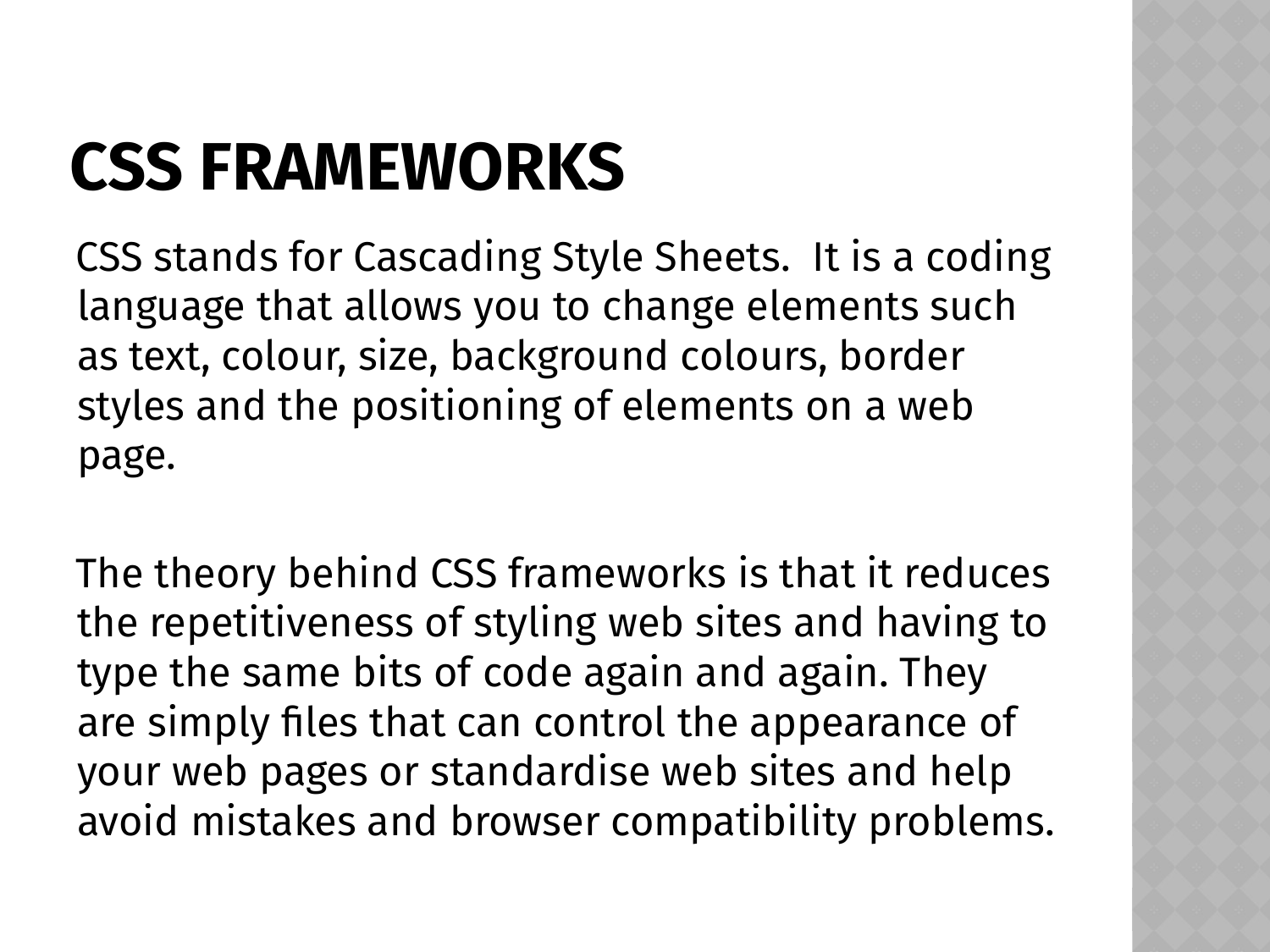

# CSS Frameworks
CSS stands for Cascading Style Sheets.  It is a coding language that allows you to change elements such as text, colour, size, background colours, border styles and the positioning of elements on a web page.

The theory behind CSS frameworks is that it reduces the repetitiveness of styling web sites and having to type the same bits of code again and again. They are simply files that can control the appearance of your web pages or standardise web sites and help avoid mistakes and browser compatibility problems.